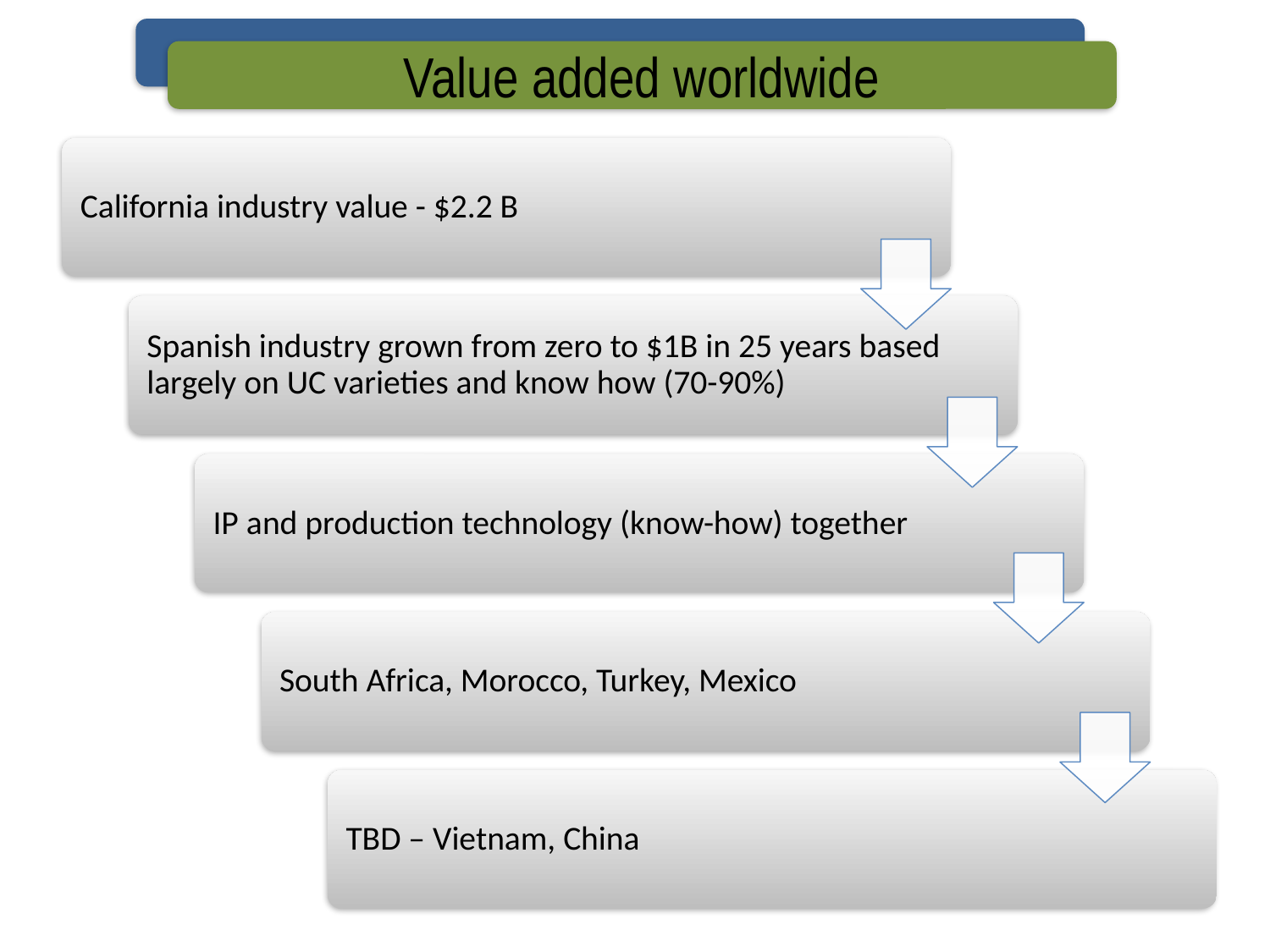

Value added worldwide
California industry value - $2.2 B
Spanish industry grown from zero to $1B in 25 years based largely on UC varieties and know how (70-90%)
IP and production technology (know-how) together
South Africa, Morocco, Turkey, Mexico
TBD – Vietnam, China